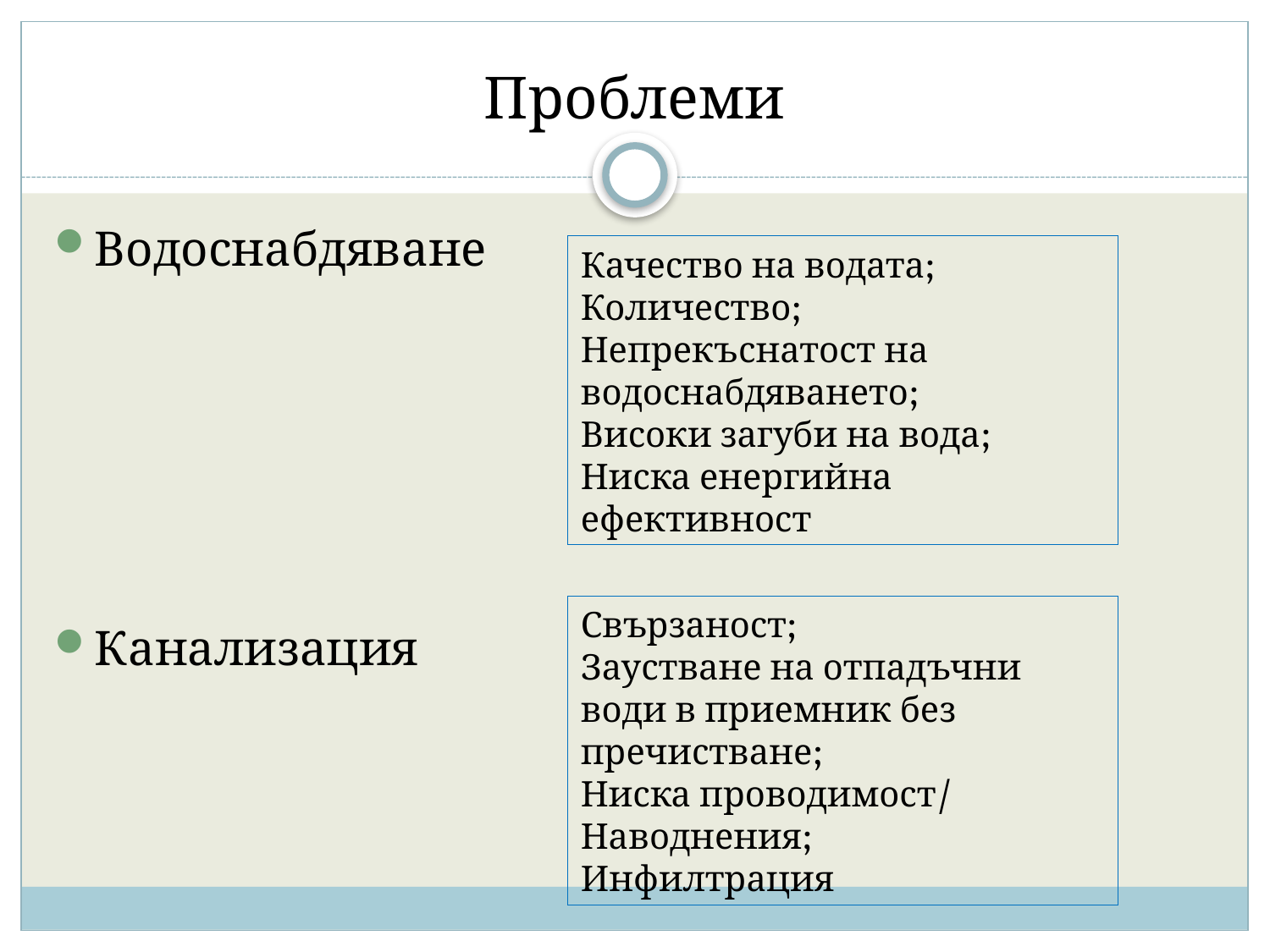

# Проблеми
Водоснабдяване

Канализация
Качество на водата;
Количество;
Непрекъснатост на водоснабдяването;
Високи загуби на вода;
Ниска енергийна ефективност
Свързаност;
Заустване на отпадъчни води в приемник без пречистване;
Ниска проводимост/ Наводнения;
Инфилтрация